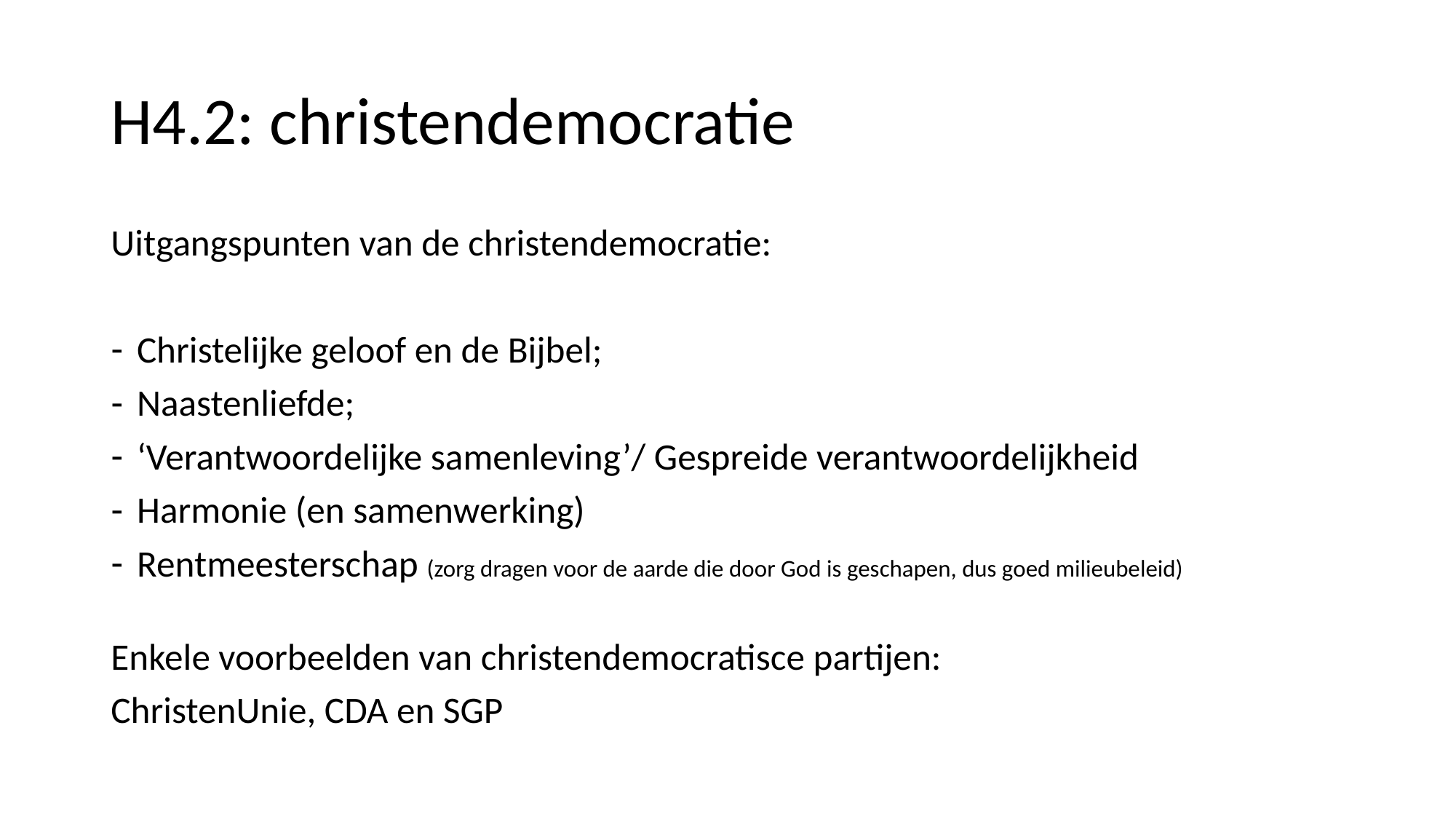

# H4.2: christendemocratie
Uitgangspunten van de christendemocratie:

Christelijke geloof en de Bijbel;
Naastenliefde;
‘Verantwoordelijke samenleving’/ Gespreide verantwoordelijkheid
Harmonie (en samenwerking)
Rentmeesterschap (zorg dragen voor de aarde die door God is geschapen, dus goed milieubeleid)

Enkele voorbeelden van christendemocratisce partijen:
ChristenUnie, CDA en SGP